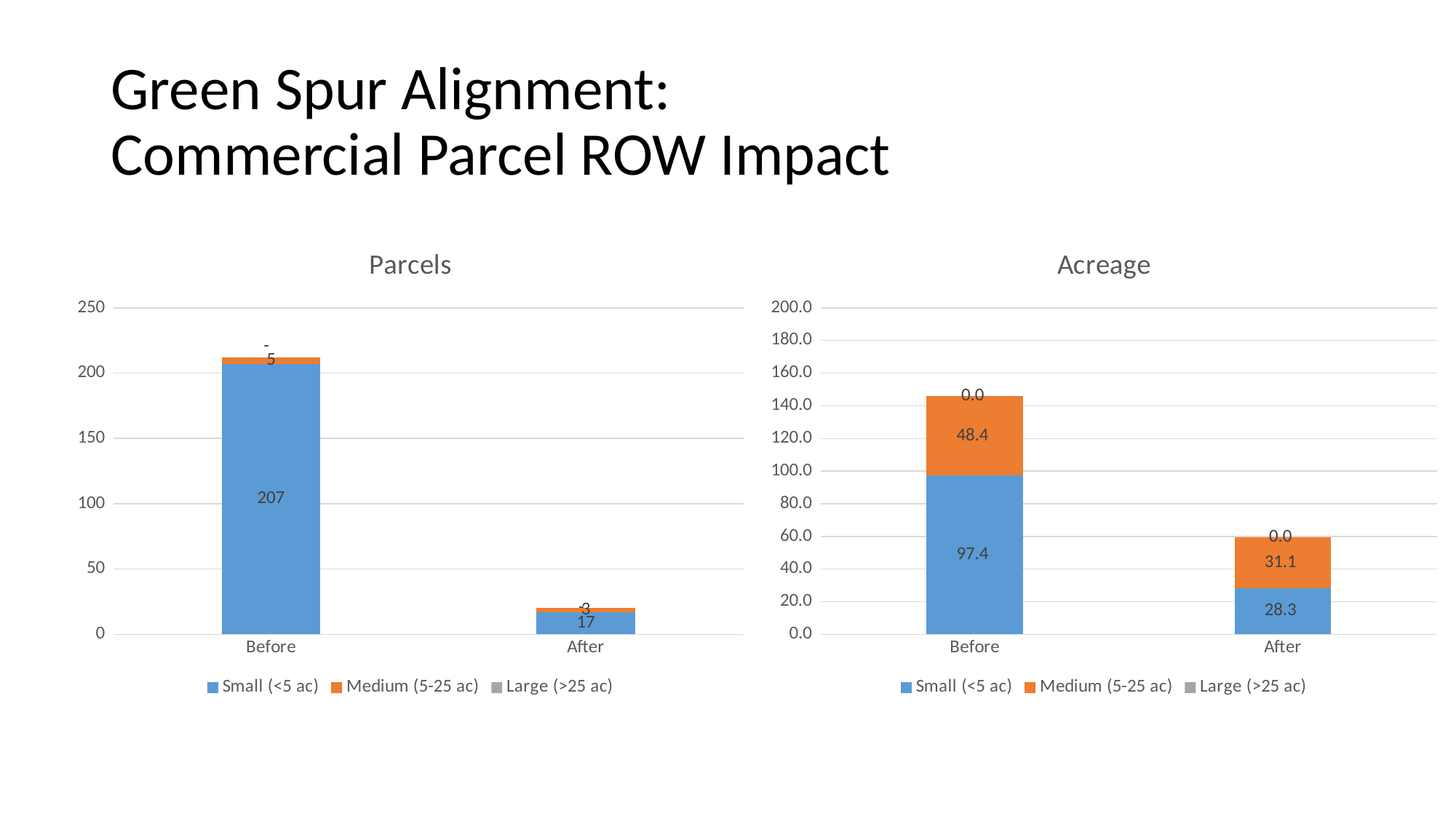

# Green Spur Alignment: Commercial Parcel ROW Impact

### Chart: Parcels

| Category | Small (<5 ac) | Medium (5-25 ac) | Large (>25 ac) |
|---|---|---|---|
| Before | 207.0 | 5.0 | 0.0 |
| After | 17.0 | 3.0 | 0.0 |

### Chart: Acreage

| Category | Small (<5 ac) | Medium (5-25 ac) | Large (>25 ac) |
|---|---|---|---|
| Before | 97.3574420115779 | 48.4 | 0.0 |
| After | 28.28881272331925 | 31.054323627542807 | 0.0 |